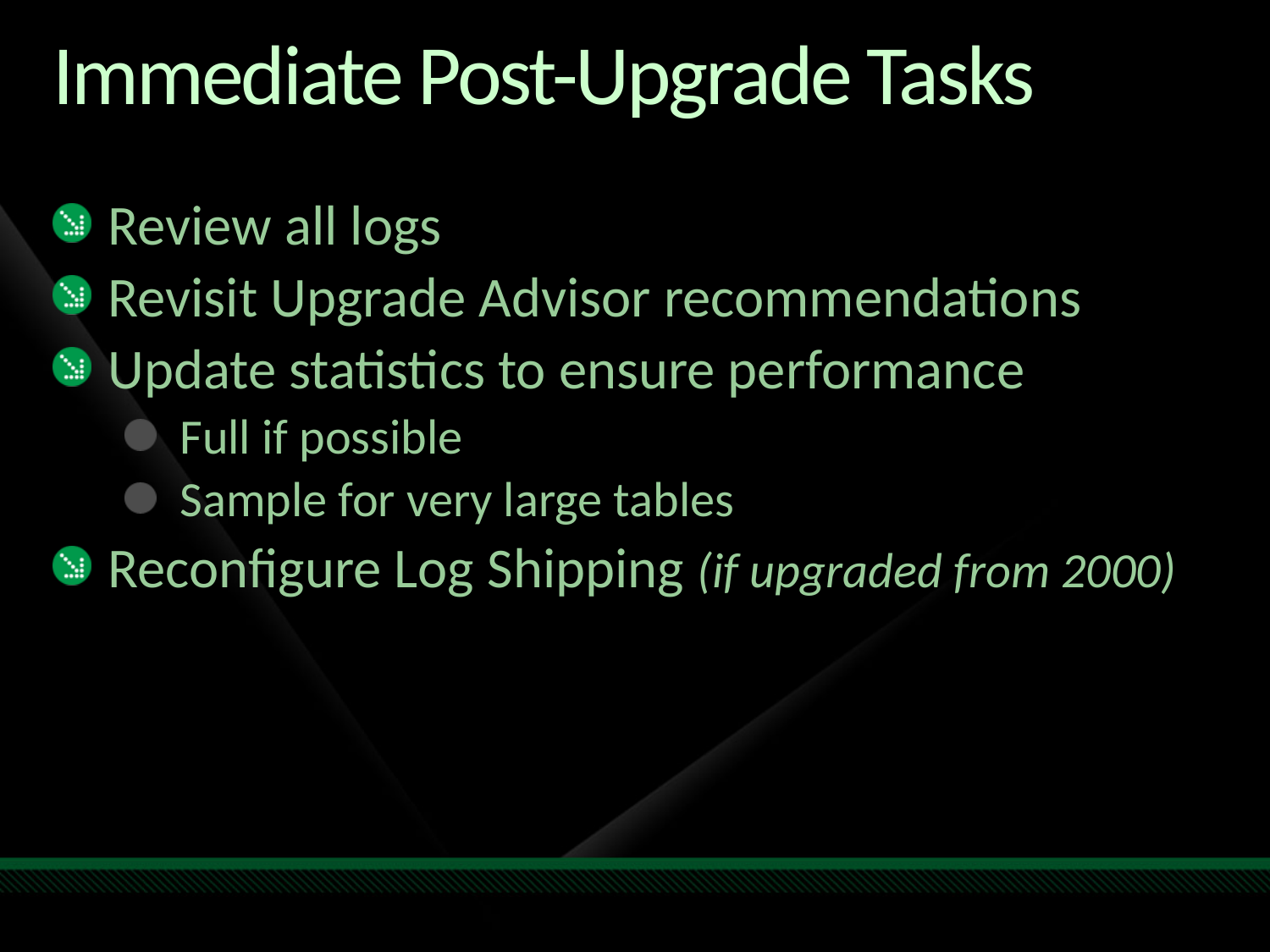

# Immediate Post-Upgrade Tasks
Review all logs
Revisit Upgrade Advisor recommendations
Update statistics to ensure performance
Full if possible
Sample for very large tables
Reconfigure Log Shipping (if upgraded from 2000)